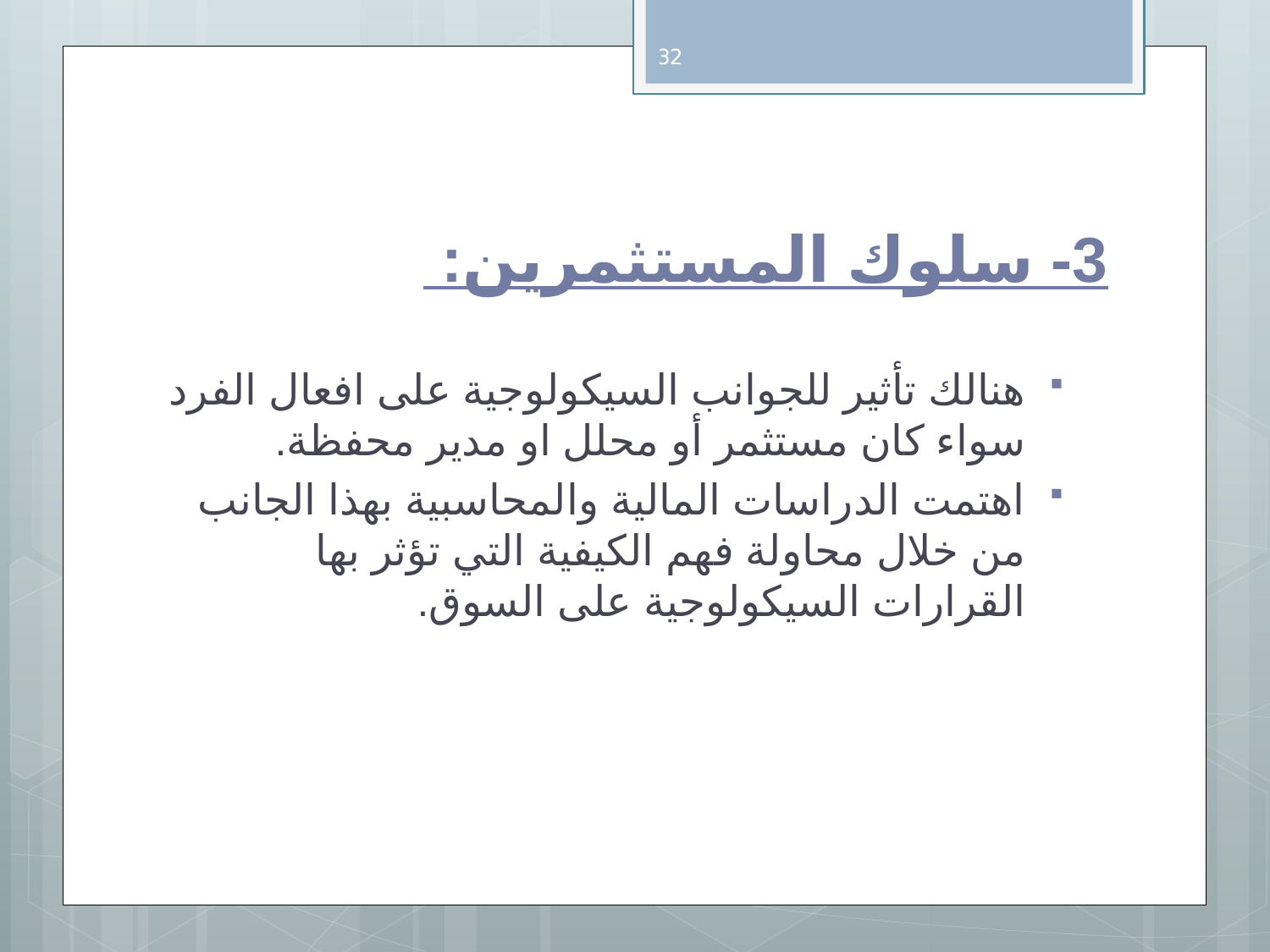

32
# 3- سلوك المستثمرين:
هنالك تأثير للجوانب السيكولوجية على افعال الفرد سواء كان مستثمر أو محلل او مدير محفظة.
اهتمت الدراسات المالية والمحاسبية بهذا الجانب من خلال محاولة فهم الكيفية التي تؤثر بها القرارات السيكولوجية على السوق.